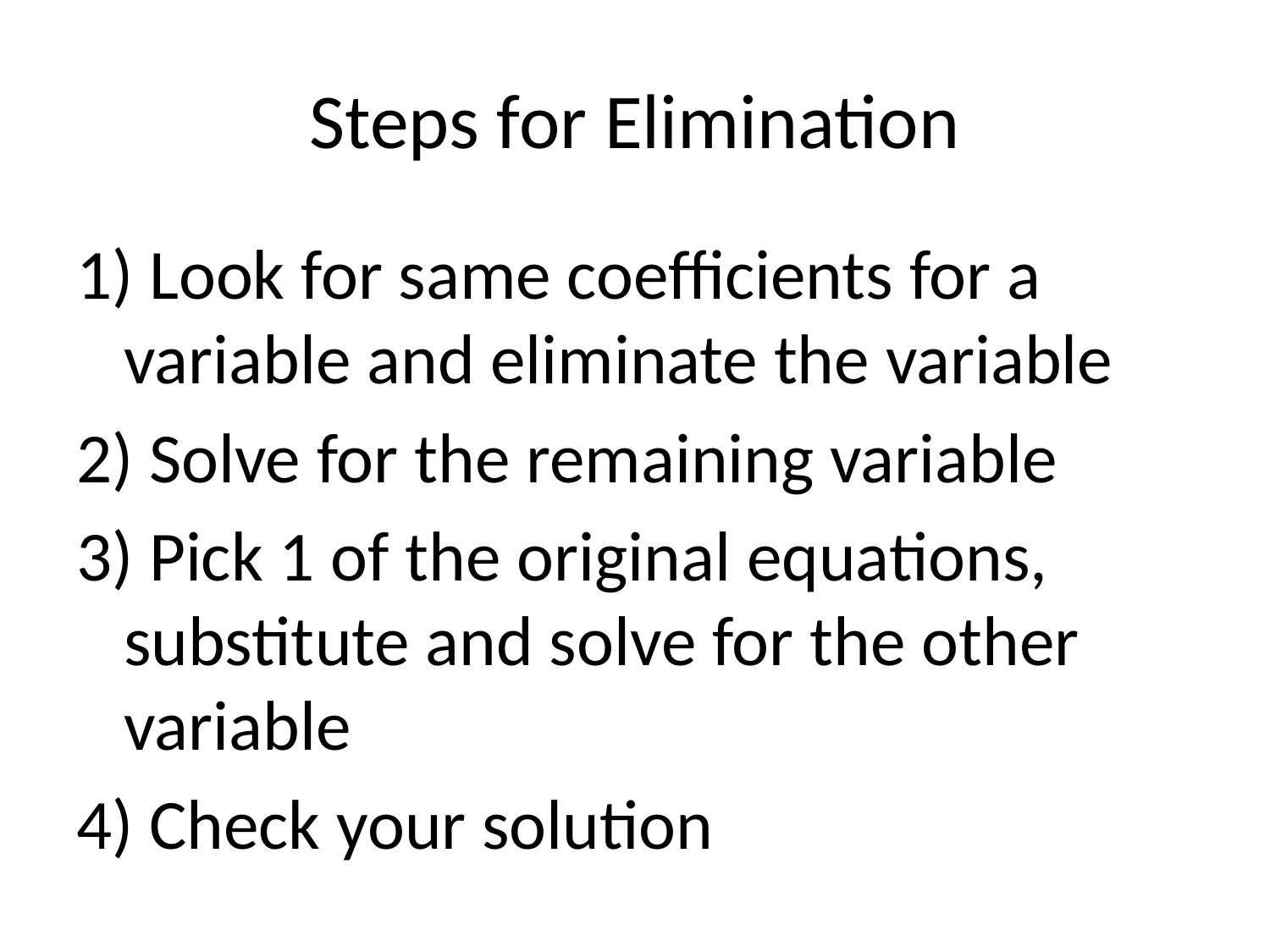

# Steps for Elimination
1) Look for same coefficients for a variable and eliminate the variable
2) Solve for the remaining variable
3) Pick 1 of the original equations, substitute and solve for the other variable
4) Check your solution